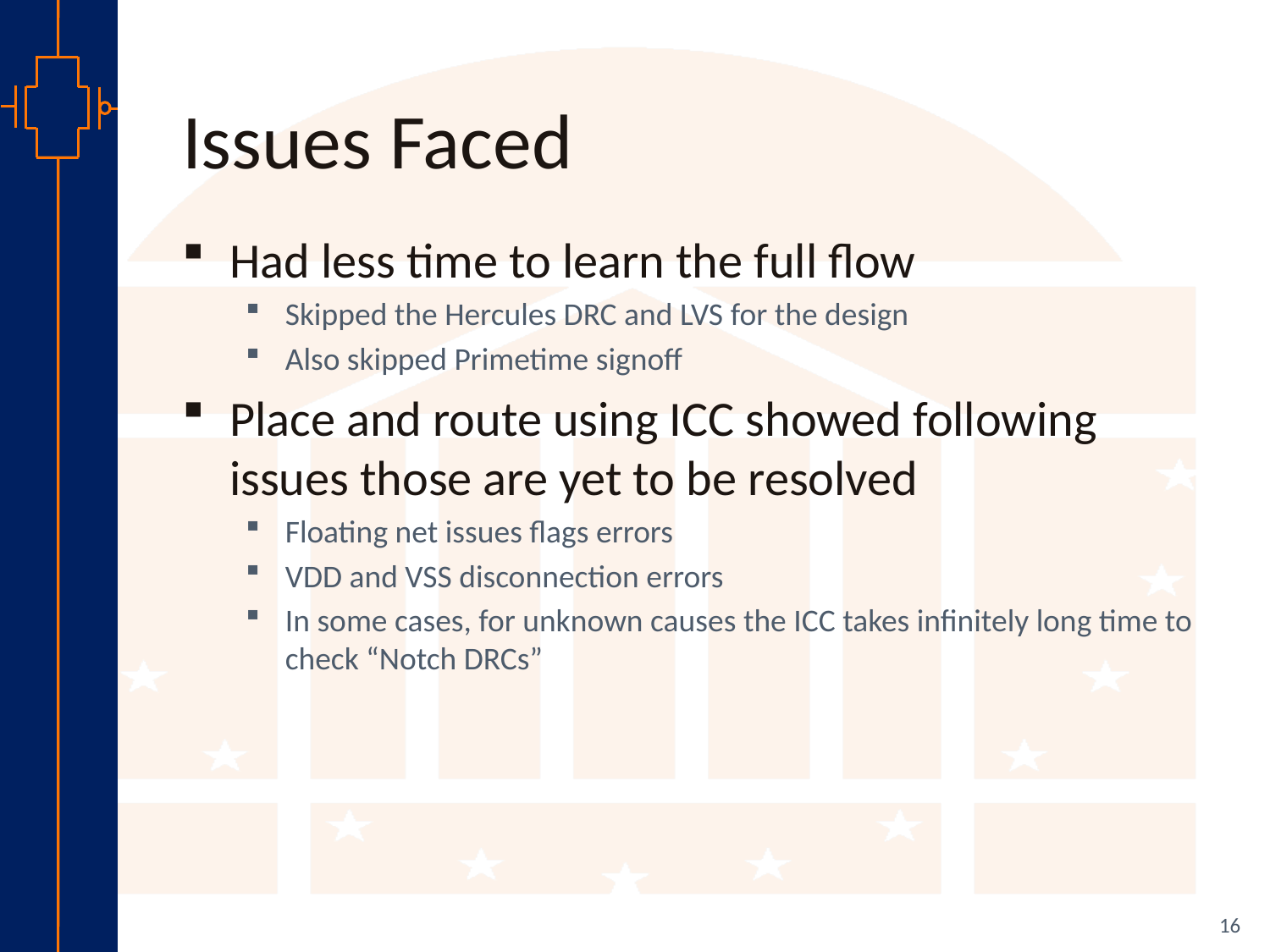

# Issues Faced
Had less time to learn the full flow
Skipped the Hercules DRC and LVS for the design
Also skipped Primetime signoff
Place and route using ICC showed following issues those are yet to be resolved
Floating net issues flags errors
VDD and VSS disconnection errors
In some cases, for unknown causes the ICC takes infinitely long time to check “Notch DRCs”

16